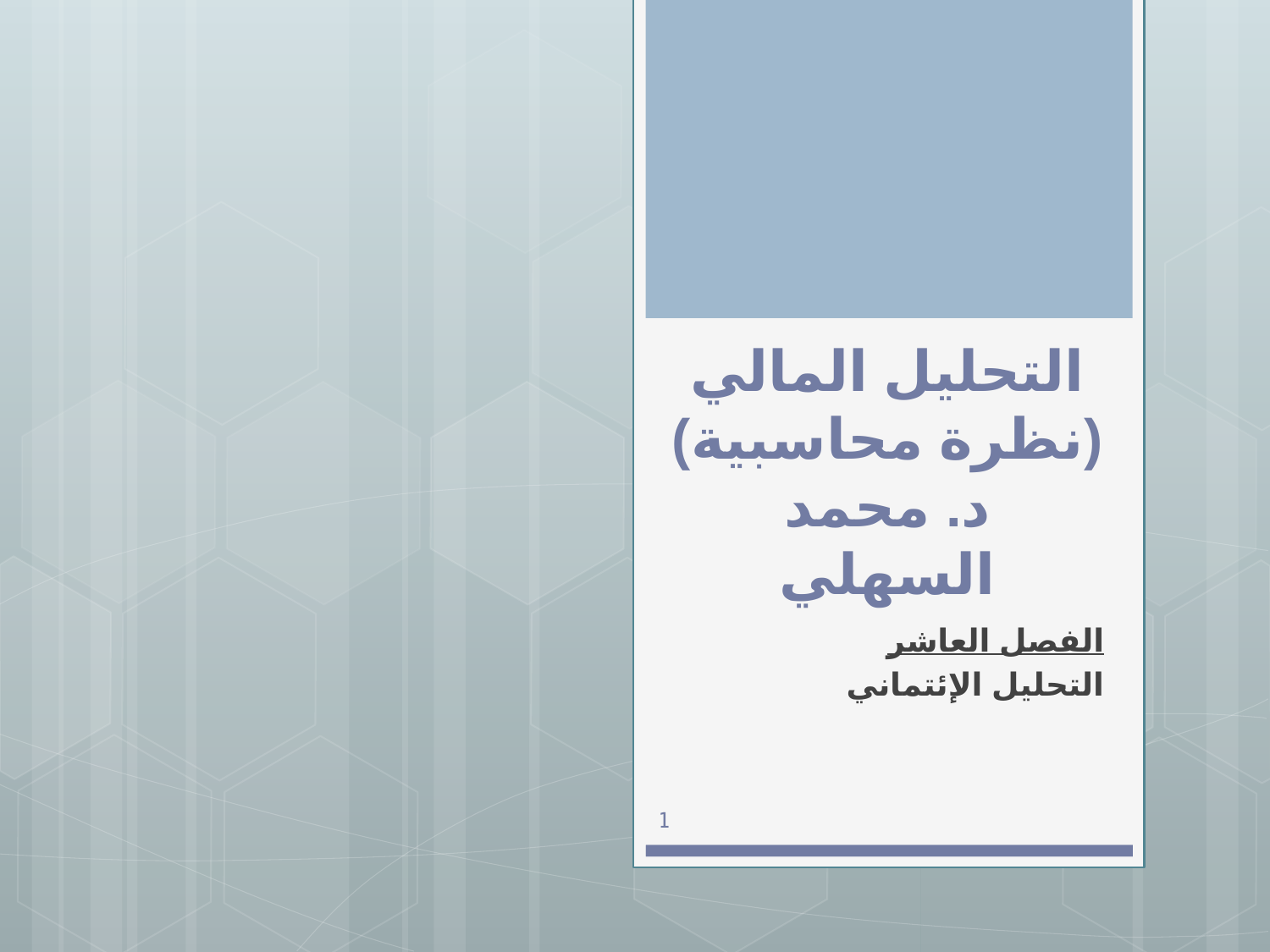

# التحليل المالي (نظرة محاسبية) د. محمد السهلي
الفصل العاشر
	التحليل الإئتماني

1